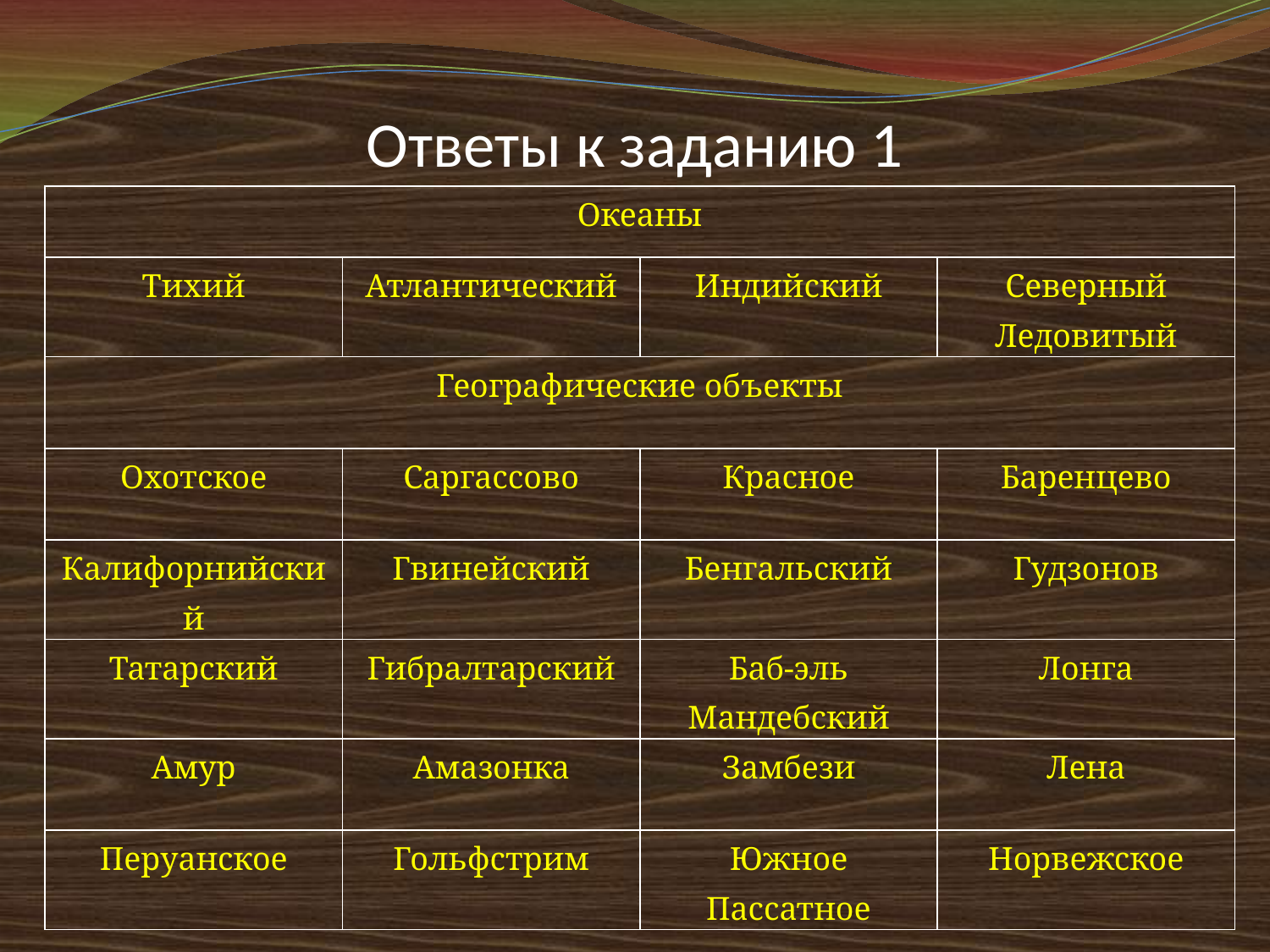

# Ответы к заданию 1
| Океаны |  |  |  |
| --- | --- | --- | --- |
| Тихий | Атлантический | Индийский | Северный Ледовитый |
| Географические объекты |  |  |  |
| Охотское | Саргассово | Красное | Баренцево |
| Калифорнийский | Гвинейский | Бенгальский | Гудзонов |
| Татарский | Гибралтарский | Баб-эль Мандебский | Лонга |
| Амур | Амазонка | Замбези | Лена |
| Перуанское | Гольфстрим | Южное Пассатное | Норвежское |